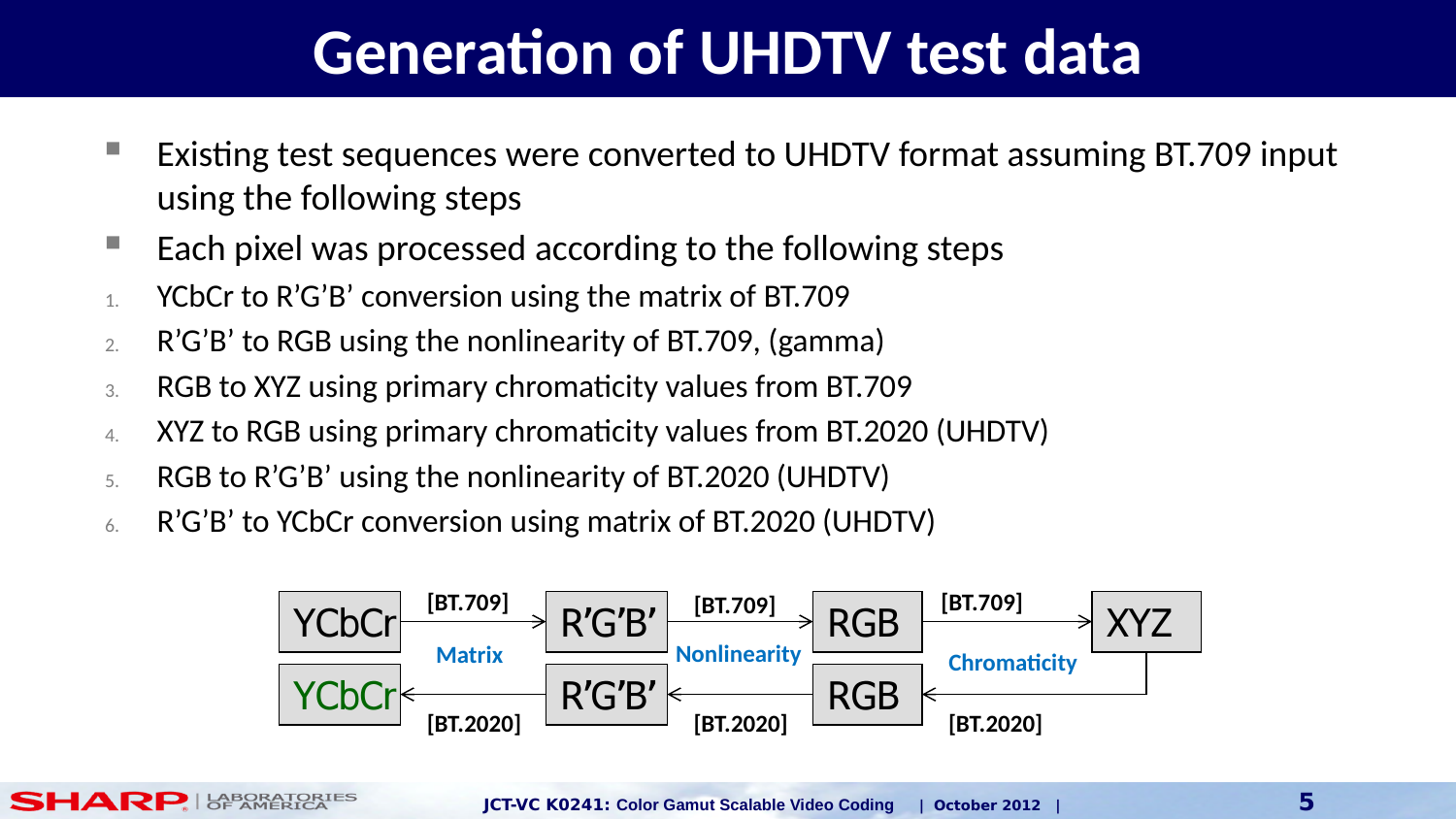

# Generation of UHDTV test data
Existing test sequences were converted to UHDTV format assuming BT.709 input using the following steps
Each pixel was processed according to the following steps
YCbCr to R’G’B’ conversion using the matrix of BT.709
R’G’B’ to RGB using the nonlinearity of BT.709, (gamma)
RGB to XYZ using primary chromaticity values from BT.709
XYZ to RGB using primary chromaticity values from BT.2020 (UHDTV)
RGB to R’G’B’ using the nonlinearity of BT.2020 (UHDTV)
R’G’B’ to YCbCr conversion using matrix of BT.2020 (UHDTV)
[BT.709]
[BT.709]
[BT.709]
YCbCr
R’G’B’
RGB
XYZ
Nonlinearity
Matrix
Chromaticity
YCbCr
R’G’B’
RGB
[BT.2020]
[BT.2020]
[BT.2020]